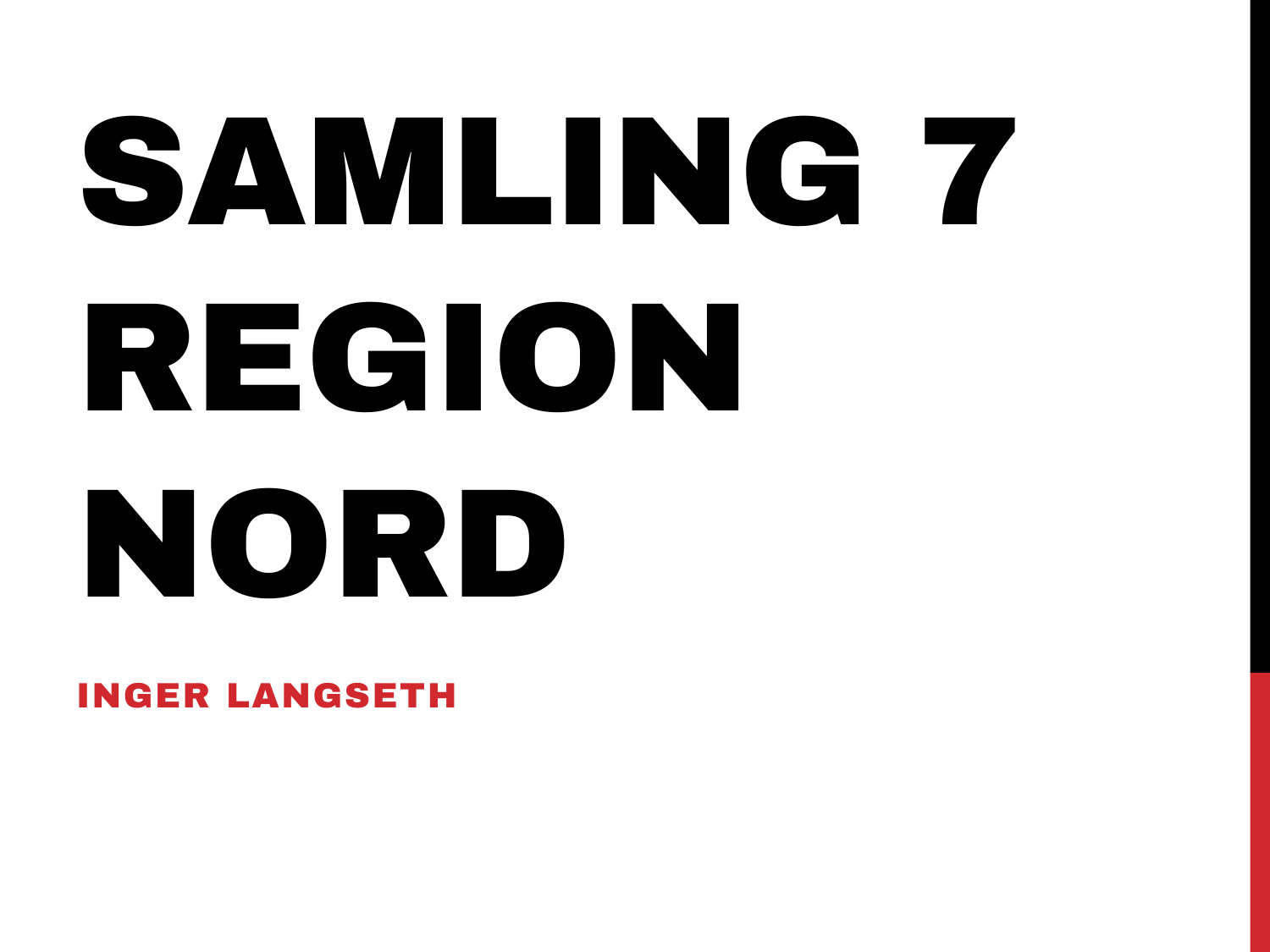

# Samling 7 region nord
Inger Langseth